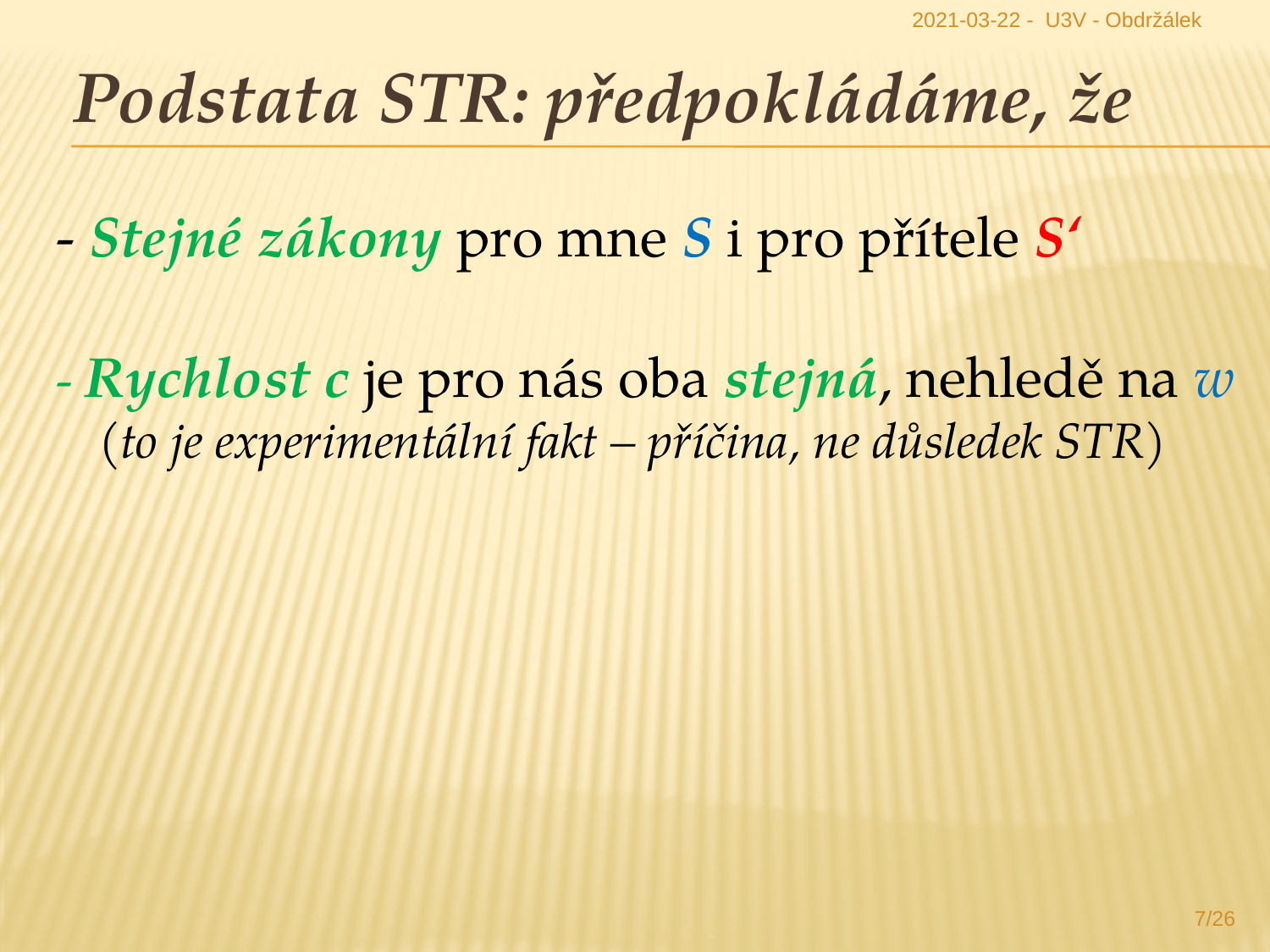

2021-03-22 -  U3V - Obdržálek

Soumístnost značíme plnou barevnou čarou, současnost čárkovaně; protože však je stejná pro všechny zúčastněné, značíme ji černě (jen okamžik 0 jsme vyznačili čarami všech barev). Je vidět, že přítele jsme potkali v místě 0 v čase 0, rychl
Podstata STR: předpokládáme, že
- Stejné zákony pro mne S i pro přítele S‘
- Rychlost c je pro nás oba stejná, nehledě na w
   (to je experimentální fakt – příčina, ne důsledek STR)
7/26